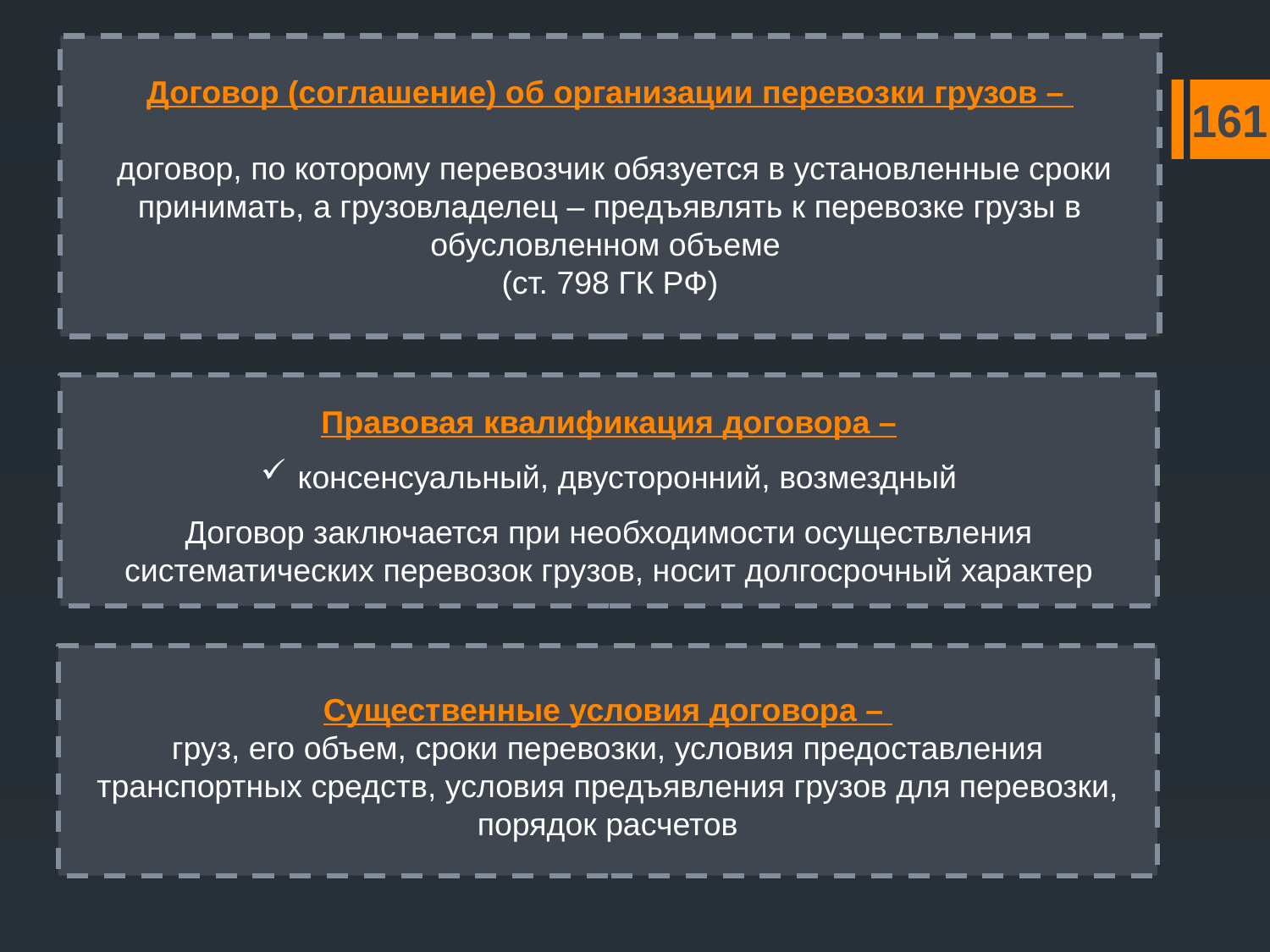

Договор (соглашение) об организации перевозки грузов –

 договор, по которому перевозчик обязуется в установленные сроки принимать, а грузовладелец – предъявлять к перевозке грузы в обусловленном объеме
(ст. 798 ГК РФ)
161

Правовая квалификация договора –

консенсуальный, двусторонний, возмездный

Договор заключается при необходимости осуществления систематических перевозок грузов, носит долгосрочный характер

Существенные условия договора –
груз, его объем, сроки перевозки, условия предоставления транспортных средств, условия предъявления грузов для перевозки, порядок расчетов